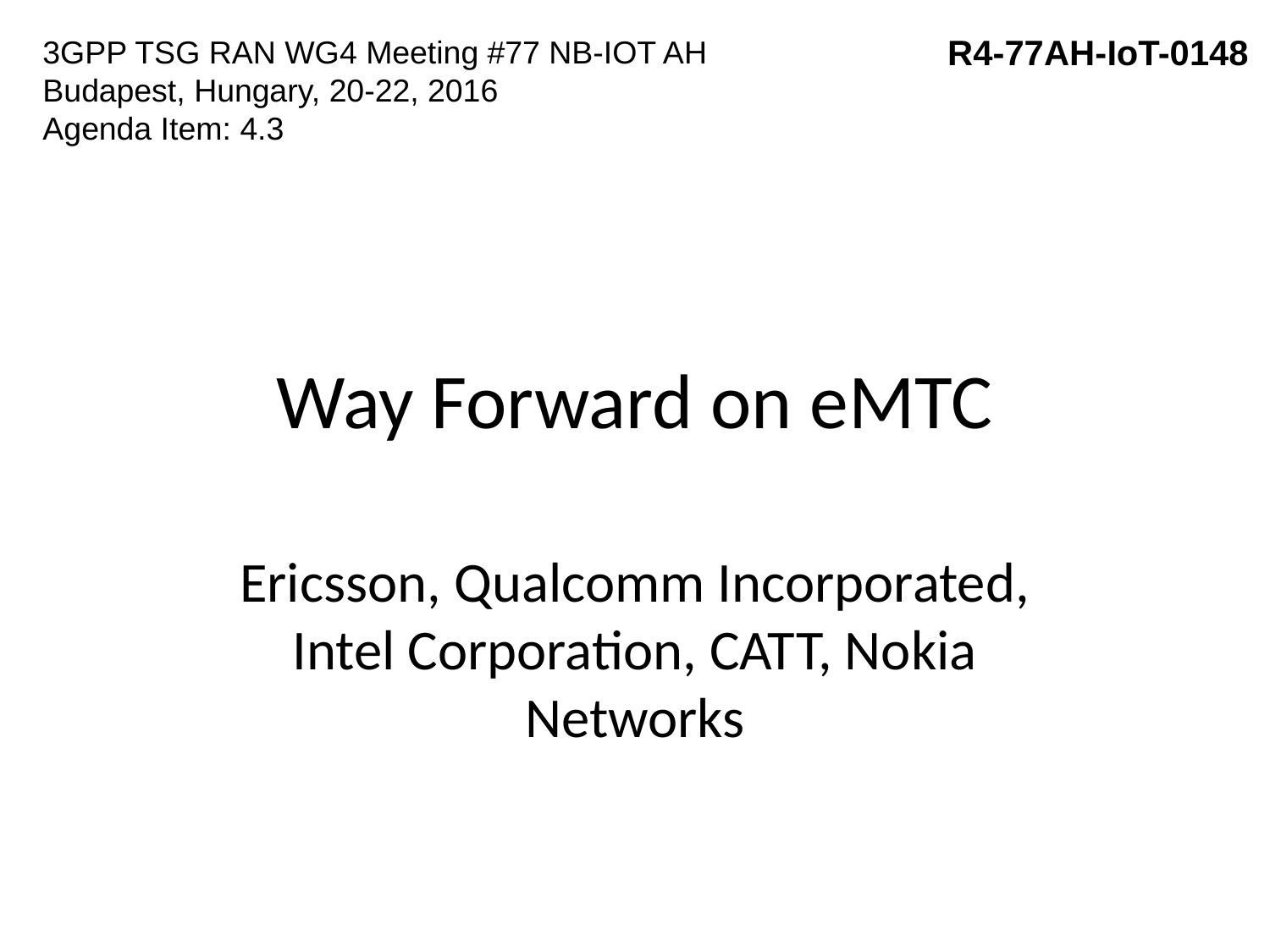

R4-77AH-IoT-0148
3GPP TSG RAN WG4 Meeting #77 NB-IOT AH
Budapest, Hungary, 20-22, 2016
Agenda Item: 4.3

# Way Forward on eMTC
Ericsson, Qualcomm Incorporated, Intel Corporation, CATT, Nokia Networks